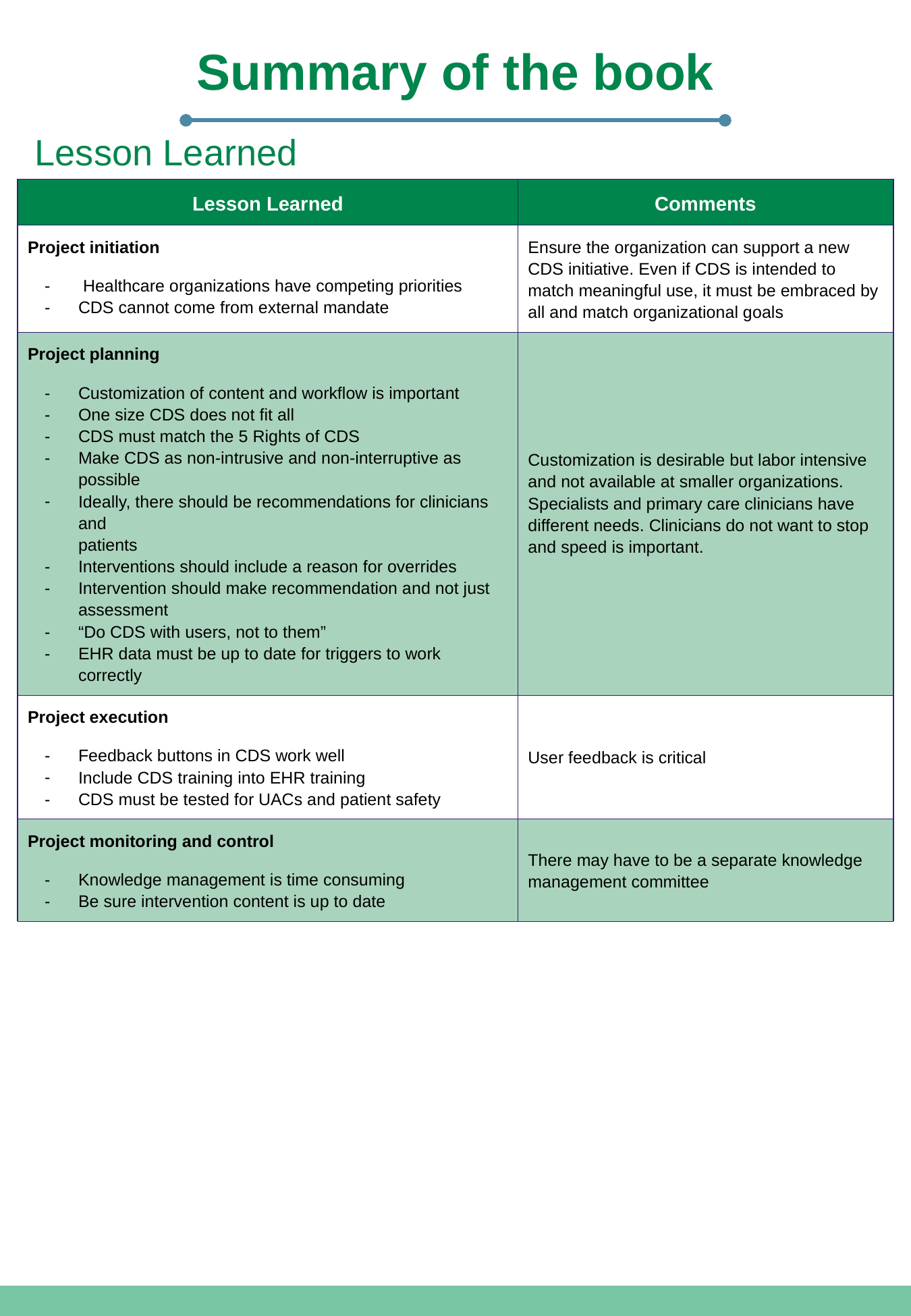

Summary of the book
Lesson Learned
| Lesson Learned | Comments |
| --- | --- |
| Project initiation Healthcare organizations have competing priorities CDS cannot come from external mandate | Ensure the organization can support a new CDS initiative. Even if CDS is intended to match meaningful use, it must be embraced by all and match organizational goals |
| Project planning Customization of content and workflow is important One size CDS does not fit all CDS must match the 5 Rights of CDS Make CDS as non-intrusive and non-interruptive as possible Ideally, there should be recommendations for clinicians and patients Interventions should include a reason for overrides Intervention should make recommendation and not just assessment “Do CDS with users, not to them” EHR data must be up to date for triggers to work correctly | Customization is desirable but labor intensive and not available at smaller organizations. Specialists and primary care clinicians have different needs. Clinicians do not want to stop and speed is important. |
| Project execution Feedback buttons in CDS work well Include CDS training into EHR training CDS must be tested for UACs and patient safety | User feedback is critical |
| Project monitoring and control Knowledge management is time consuming Be sure intervention content is up to date | There may have to be a separate knowledge management committee |